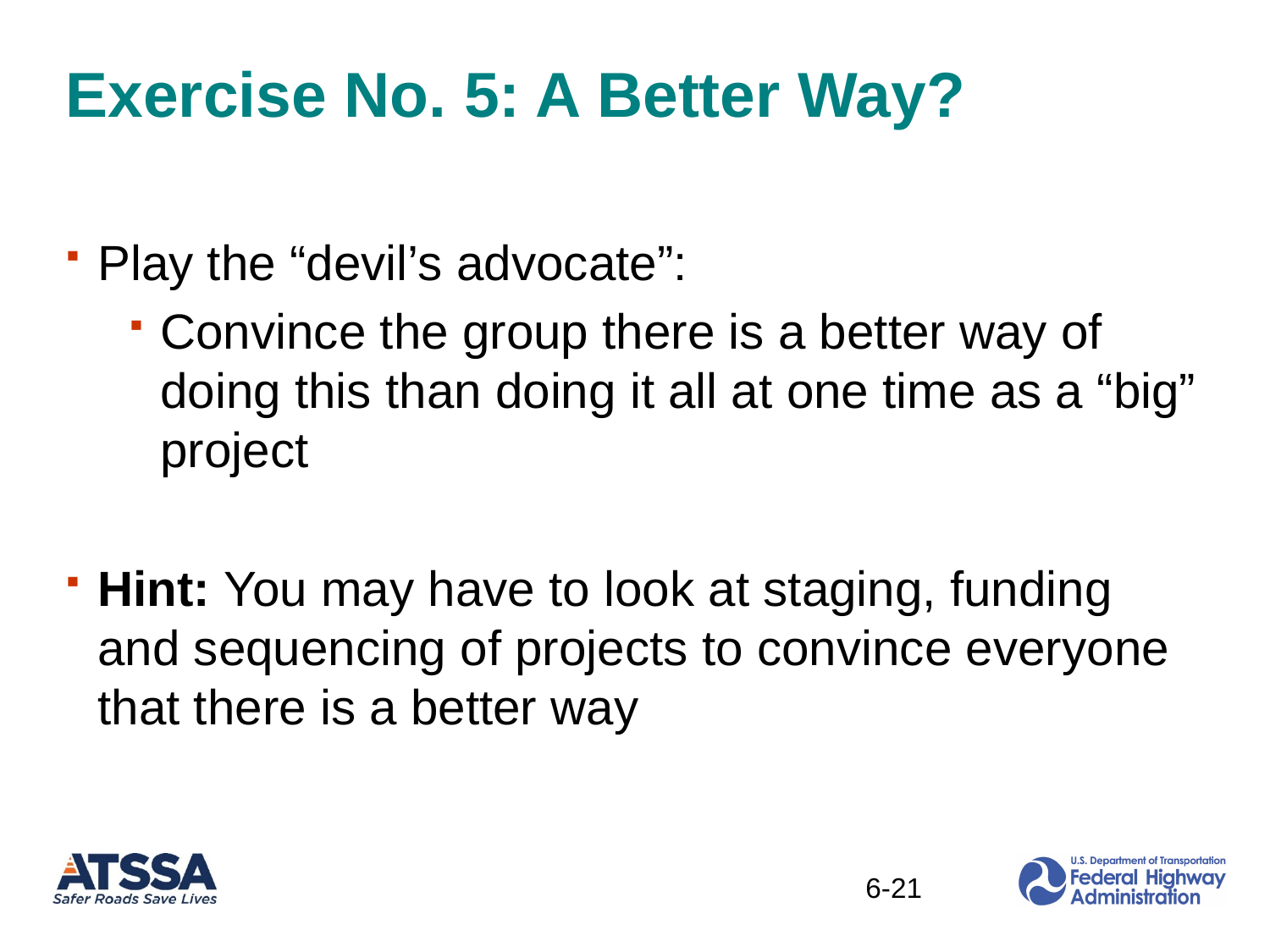

# Exercise No. 5: A Better Way?
Play the “devil’s advocate”:
Convince the group there is a better way of doing this than doing it all at one time as a “big” project

Hint: You may have to look at staging, funding  and sequencing of projects to convince everyone that there is a better way